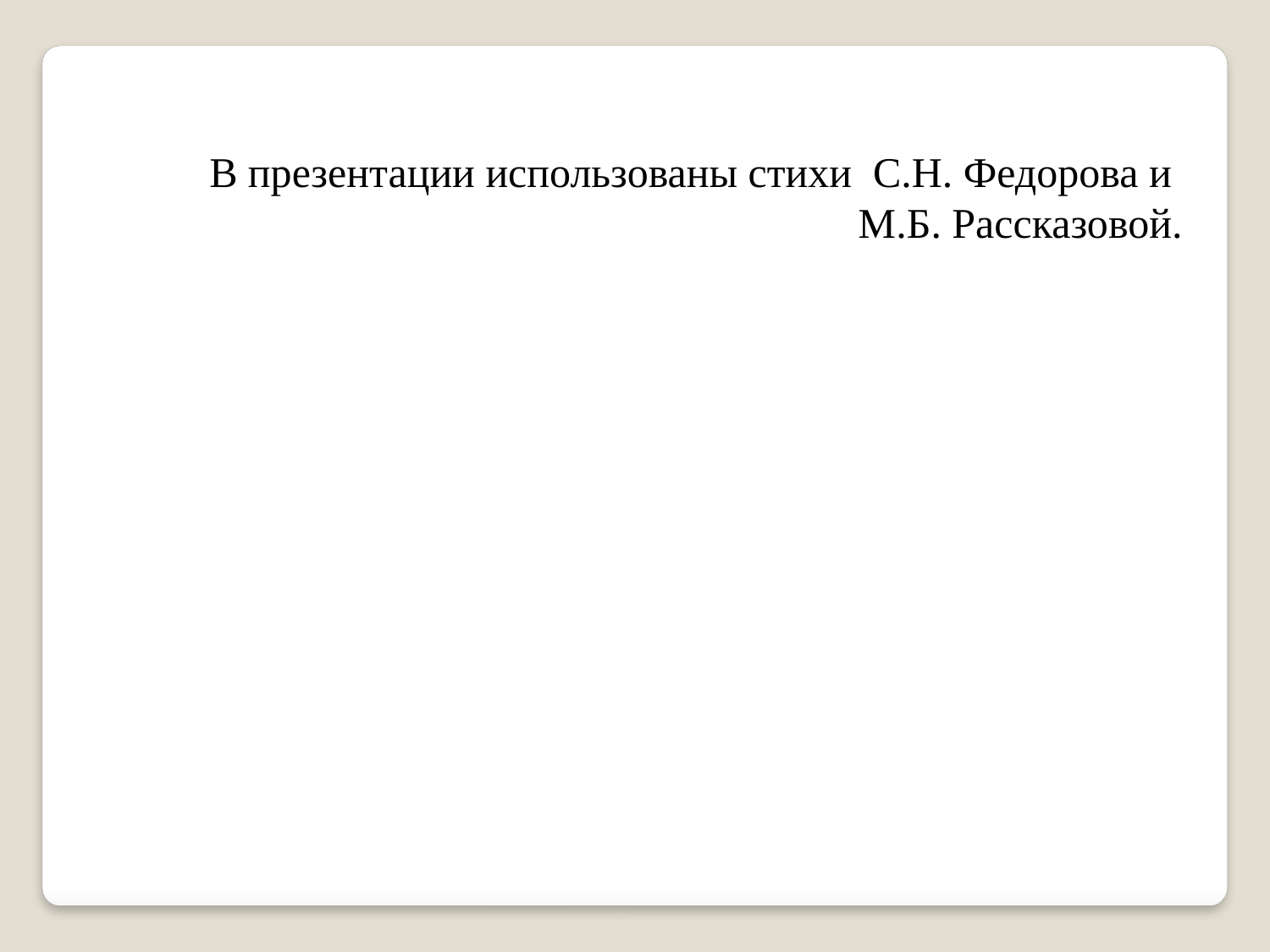

В презентации использованы стихи  С.Н. Федорова и
                                                  М.Б. Рассказовой.